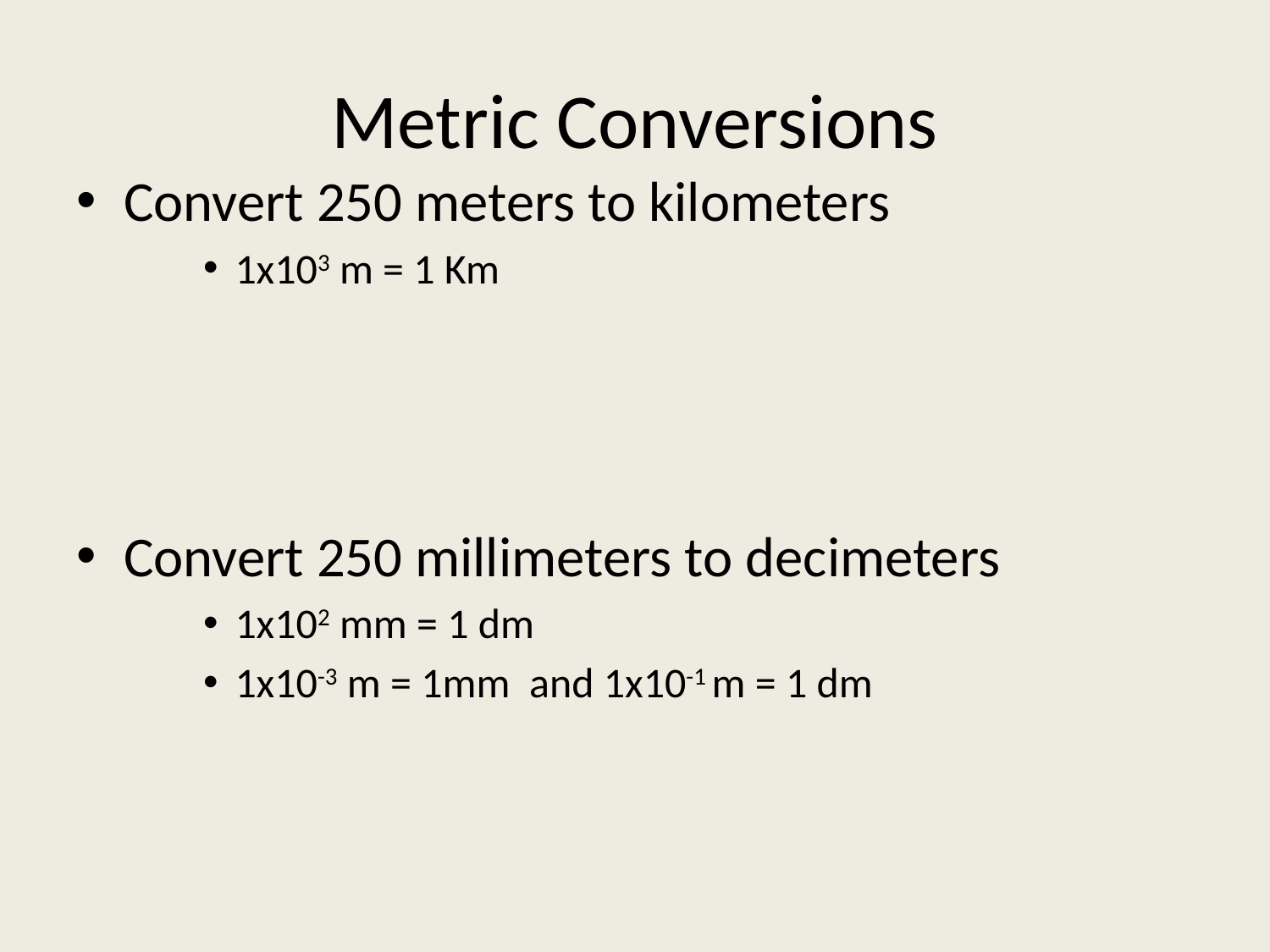

# Metric Conversions
Convert 250 meters to kilometers
1x103 m = 1 Km

Convert 250 millimeters to decimeters
1x102 mm = 1 dm
1x10-3 m = 1mm  and 1x10-1 m = 1 dm